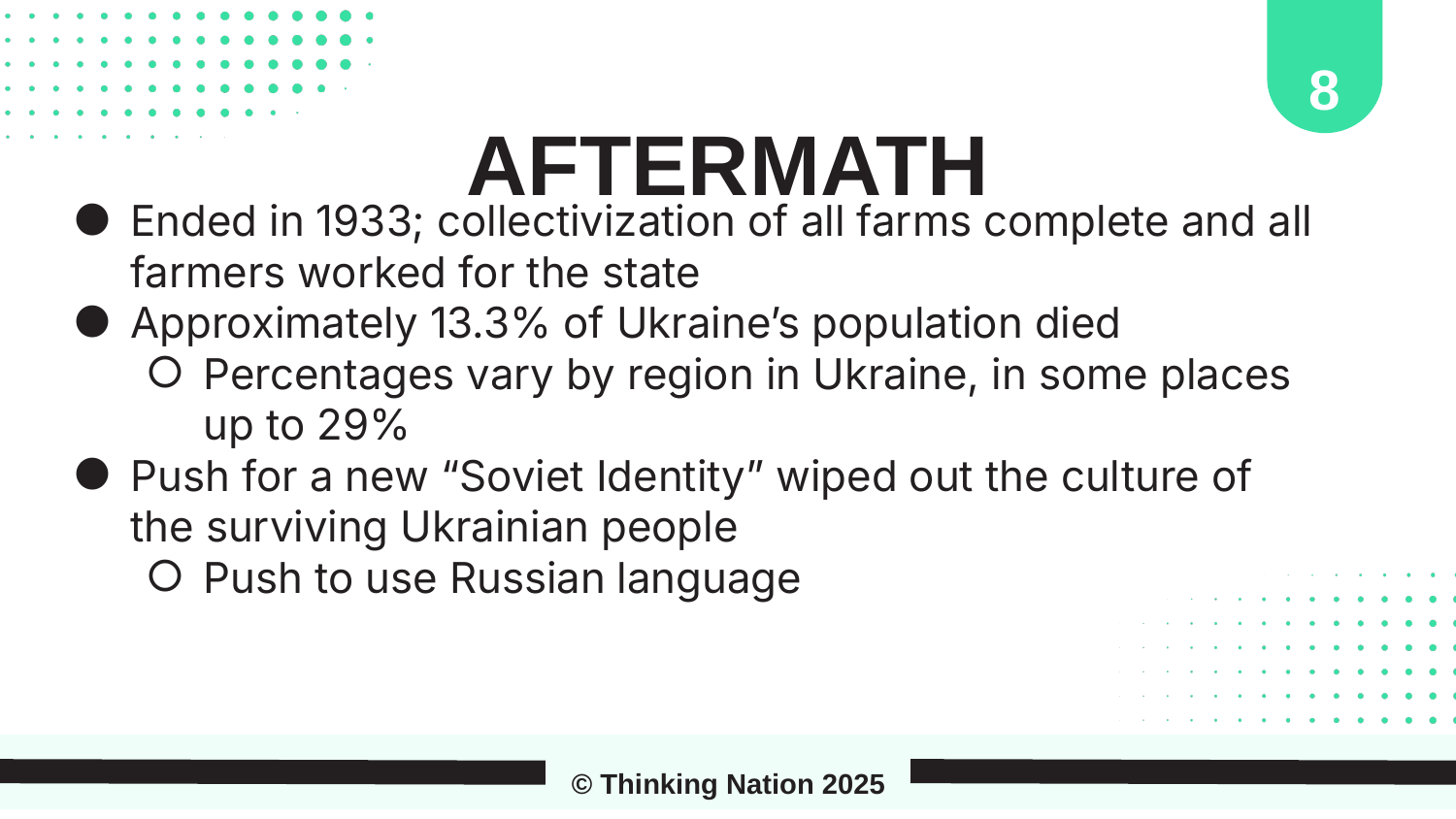

8
AFTERMATH
Ended in 1933; collectivization of all farms complete and all farmers worked for the state
Approximately 13.3% of Ukraine’s population died
Percentages vary by region in Ukraine, in some places up to 29%
Push for a new “Soviet Identity” wiped out the culture of the surviving Ukrainian people
Push to use Russian language

© Thinking Nation 2025